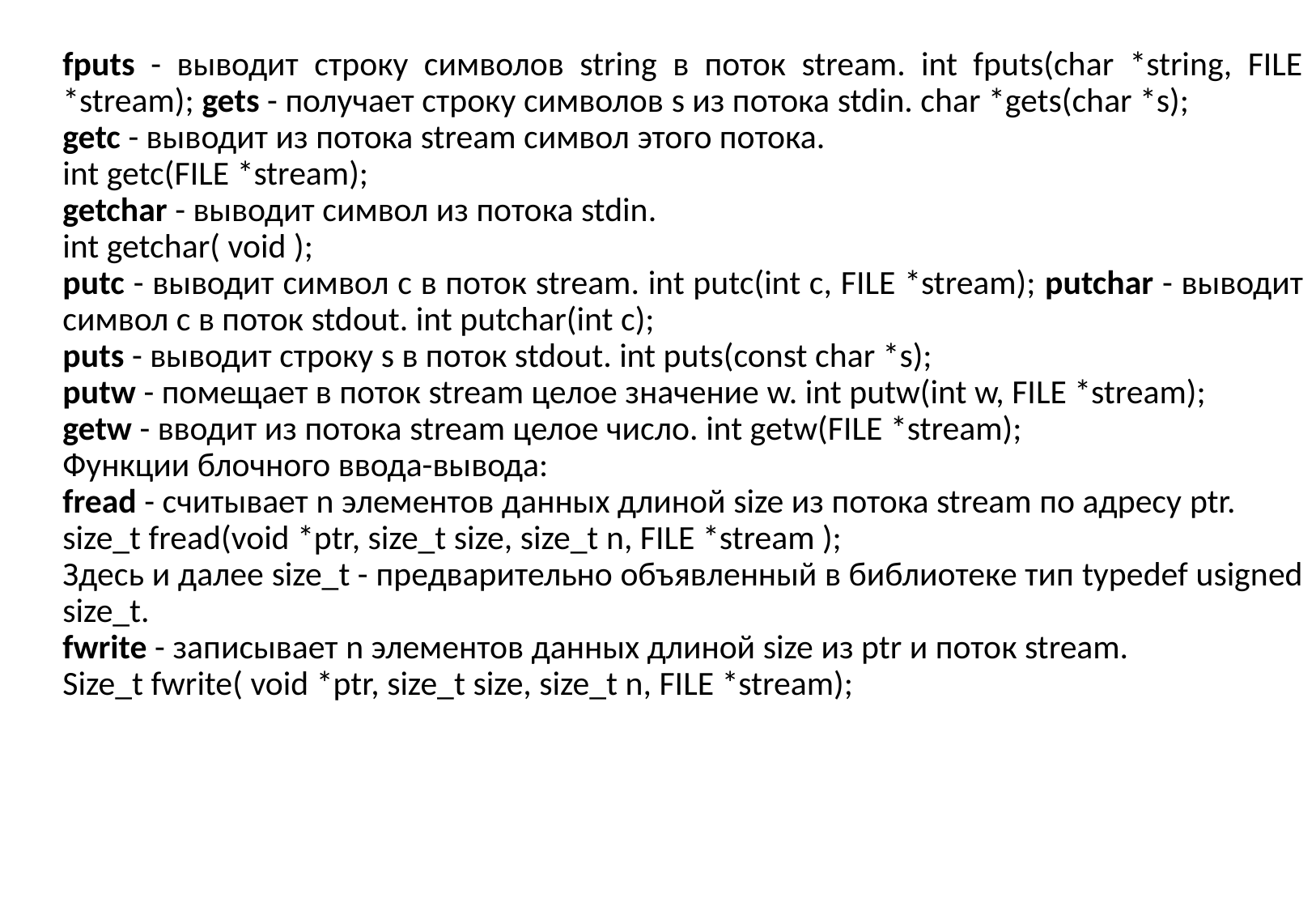

fputs - выводит строку символов string в поток stream. int fputs(char *string, FILE *stream); gets - получает строку символов s из потока stdin. char *gets(char *s);
getc - выводит из потока stream символ этого потока.
int getc(FILE *stream);
getchar - выводит символ из потока stdin.
int getchar( void );
putc - выводит символ c в поток stream. int putc(int c, FILE *stream); putchar - выводит символ с в поток stdout. int putchar(int c);
puts - выводит строку s в поток stdout. int puts(const char *s);
putw - помещает в поток stream целое значение w. int putw(int w, FILE *stream);
getw - вводит из потока stream целое число. int getw(FILE *stream);
Функции блочного ввода-вывода:
fread - считывает n элементов данных длиной size из потока stream по адресу ptr.
size_t fread(void *ptr, size_t size, size_t n, FILE *stream );
Здесь и далее size_t - предварительно объявленный в библиотеке тип typedef usigned size_t.
fwrite - записывает n элементов данных длиной size из ptr и поток stream.
Size_t fwrite( void *ptr, size_t size, size_t n, FILE *stream);